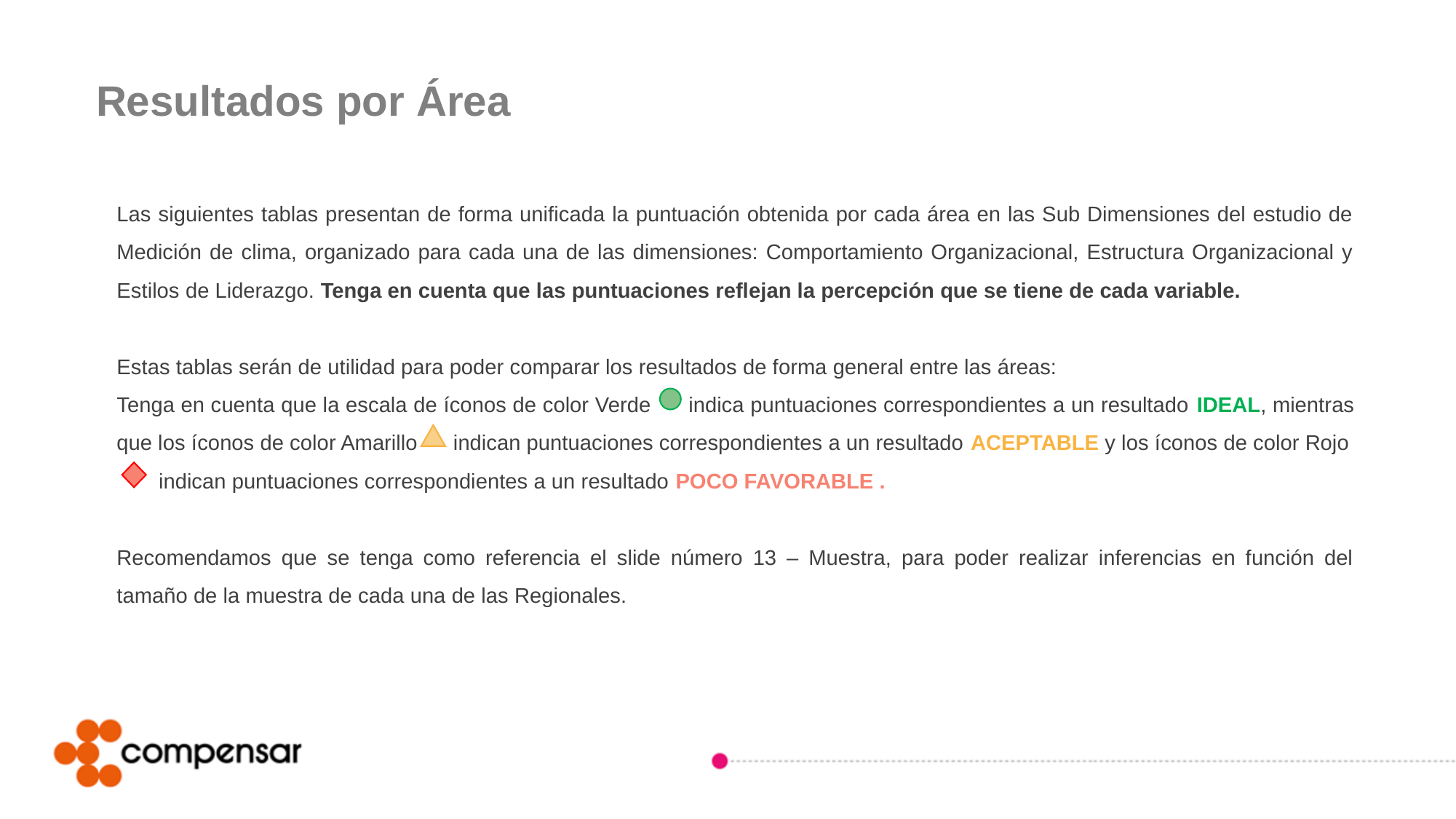

Resultados por Área
Las siguientes tablas presentan de forma unificada la puntuación obtenida por cada área en las Sub Dimensiones del estudio de Medición de clima, organizado para cada una de las dimensiones: Comportamiento Organizacional, Estructura Organizacional y Estilos de Liderazgo. Tenga en cuenta que las puntuaciones reflejan la percepción que se tiene de cada variable.

Estas tablas serán de utilidad para poder comparar los resultados de forma general entre las áreas:
Tenga en cuenta que la escala de íconos de color Verde      indica puntuaciones correspondientes a un resultado IDEAL, mientras que los íconos de color Amarillo      indican puntuaciones correspondientes a un resultado ACEPTABLE y los íconos de color Rojo
       indican puntuaciones correspondientes a un resultado POCO FAVORABLE .

Recomendamos que se tenga como referencia el slide número 13 – Muestra, para poder realizar inferencias en función del tamaño de la muestra de cada una de las Regionales.